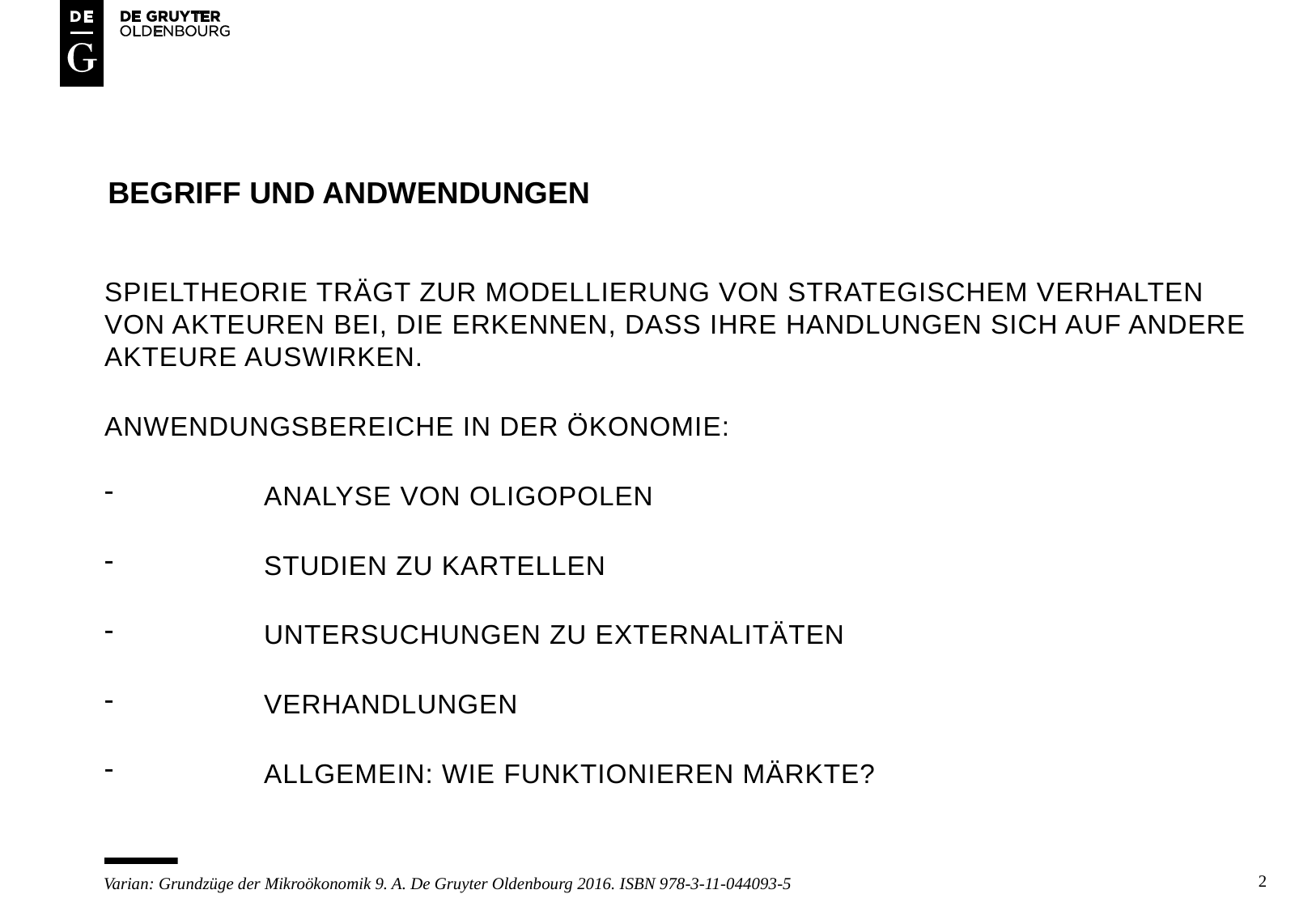

# Begriff und andwendungen
Spieltheorie trägt zur modellierung von strategischem verhalten von akteuren bei, die erkennen, dass ihre handlungen sich auf andere akteure auswirken.
Anwendungsbereiche in der ökonomie:
	analyse von oligopolen
	studien zu kartellen
	untersuchungen zu externalitäten
	verhandlungen
	allgemein: wie funktionieren märkte?
2
Varian: Grundzüge der Mikroökonomik 9. A. De Gruyter Oldenbourg 2016. ISBN 978-3-11-044093-5